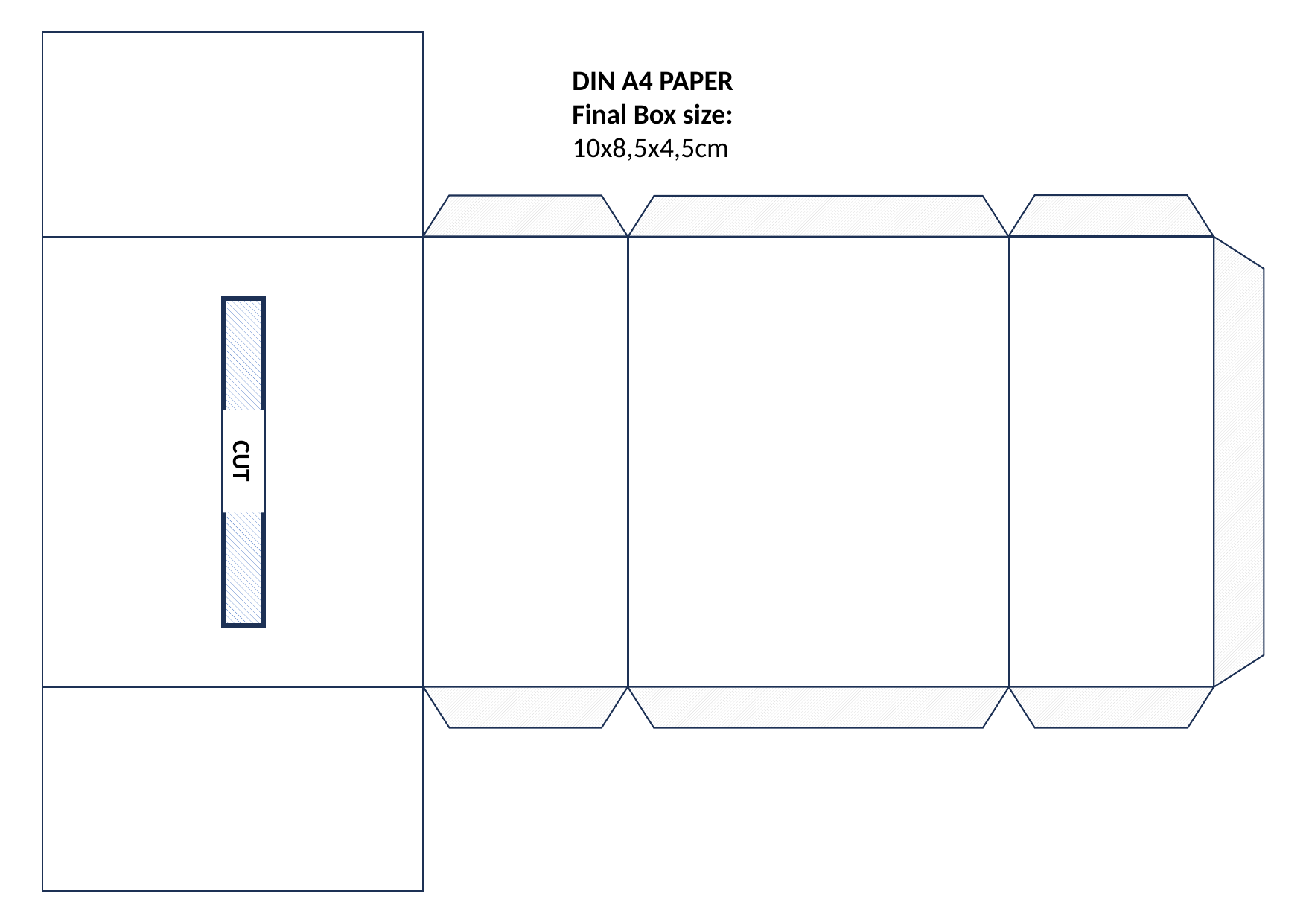

CUT

DIN A4 PAPER
Final Box size: 10x8,5x4,5cm